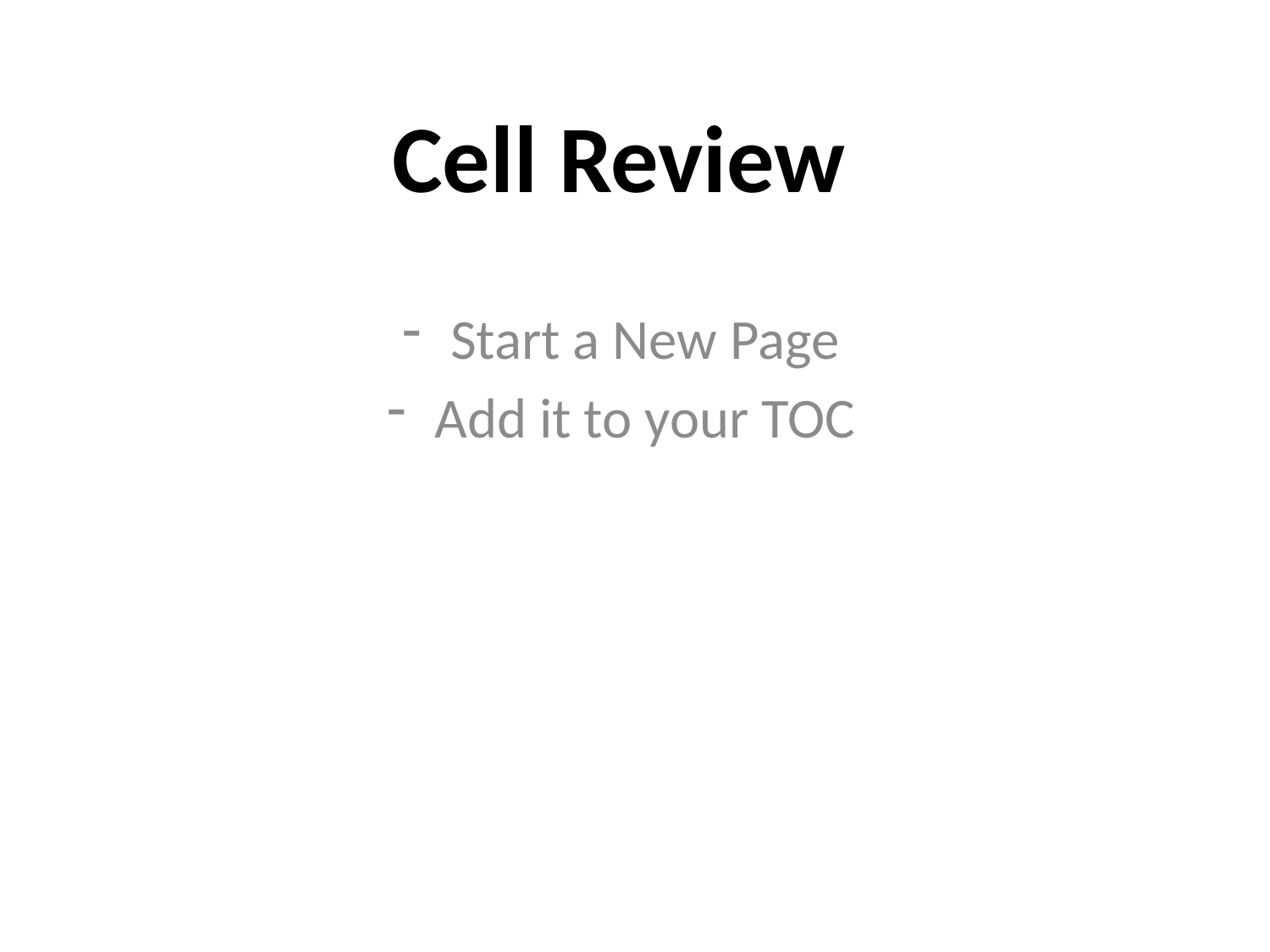

# Cell Review
Start a New Page
Add it to your TOC